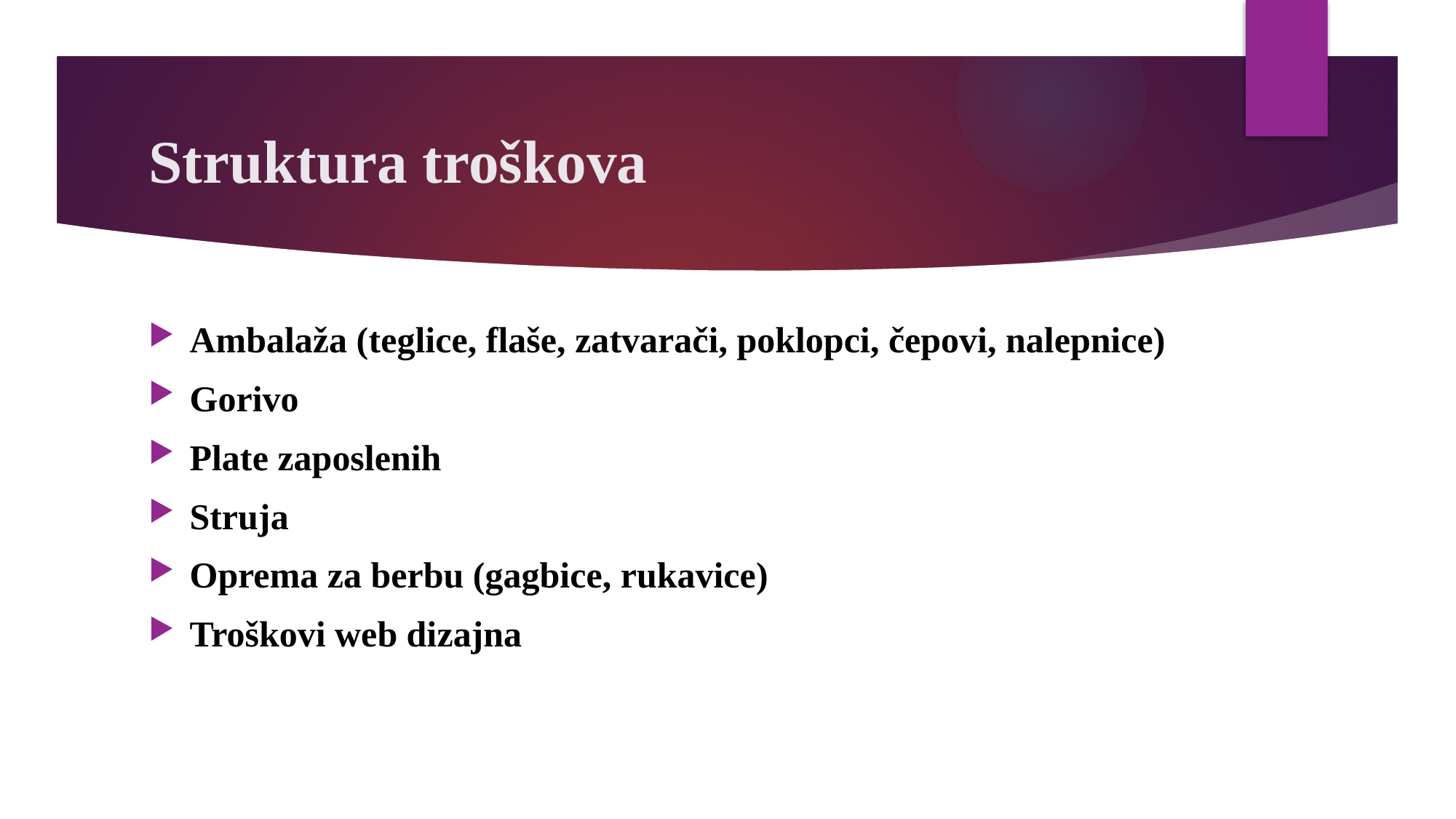

# Struktura troškova
Ambalaža (teglice, flaše, zatvarači, poklopci, čepovi, nalepnice)
Gorivo
Plate zaposlenih
Struja
Oprema za berbu (gagbice, rukavice)
Troškovi web dizajna